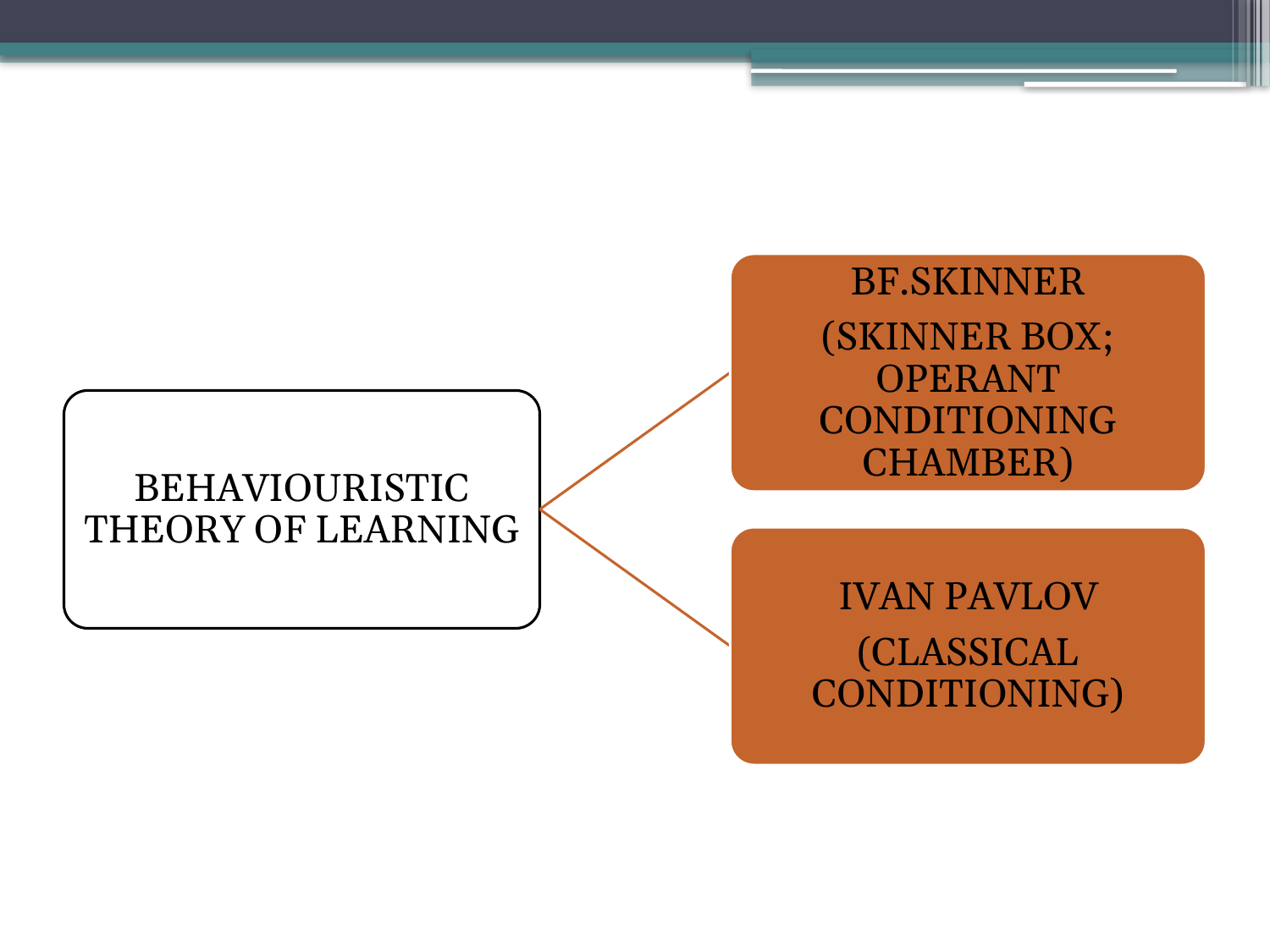

BEHAVIOURISTIC THEORY OF LEARNING

BF.SKINNER
(SKINNER BOX; OPERANT CONDITIONING CHAMBER)

IVAN PAVLOV
(CLASSICAL CONDITIONING)